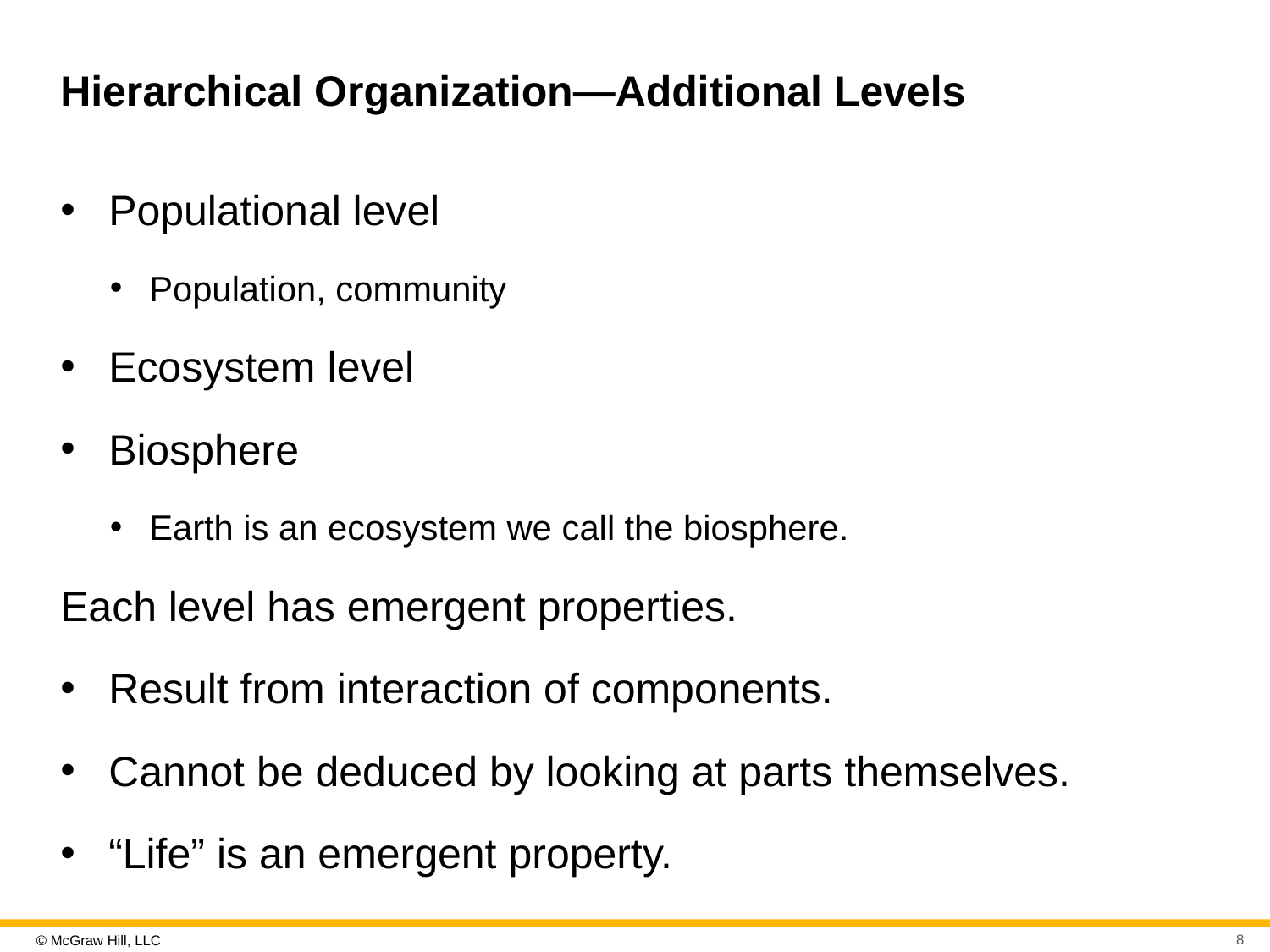

# Hierarchical Organization—Additional Levels
Populational level
Population, community
Ecosystem level
Biosphere
Earth is an ecosystem we call the biosphere.
Each level has emergent properties.
Result from interaction of components.
Cannot be deduced by looking at parts themselves.
“Life” is an emergent property.
8